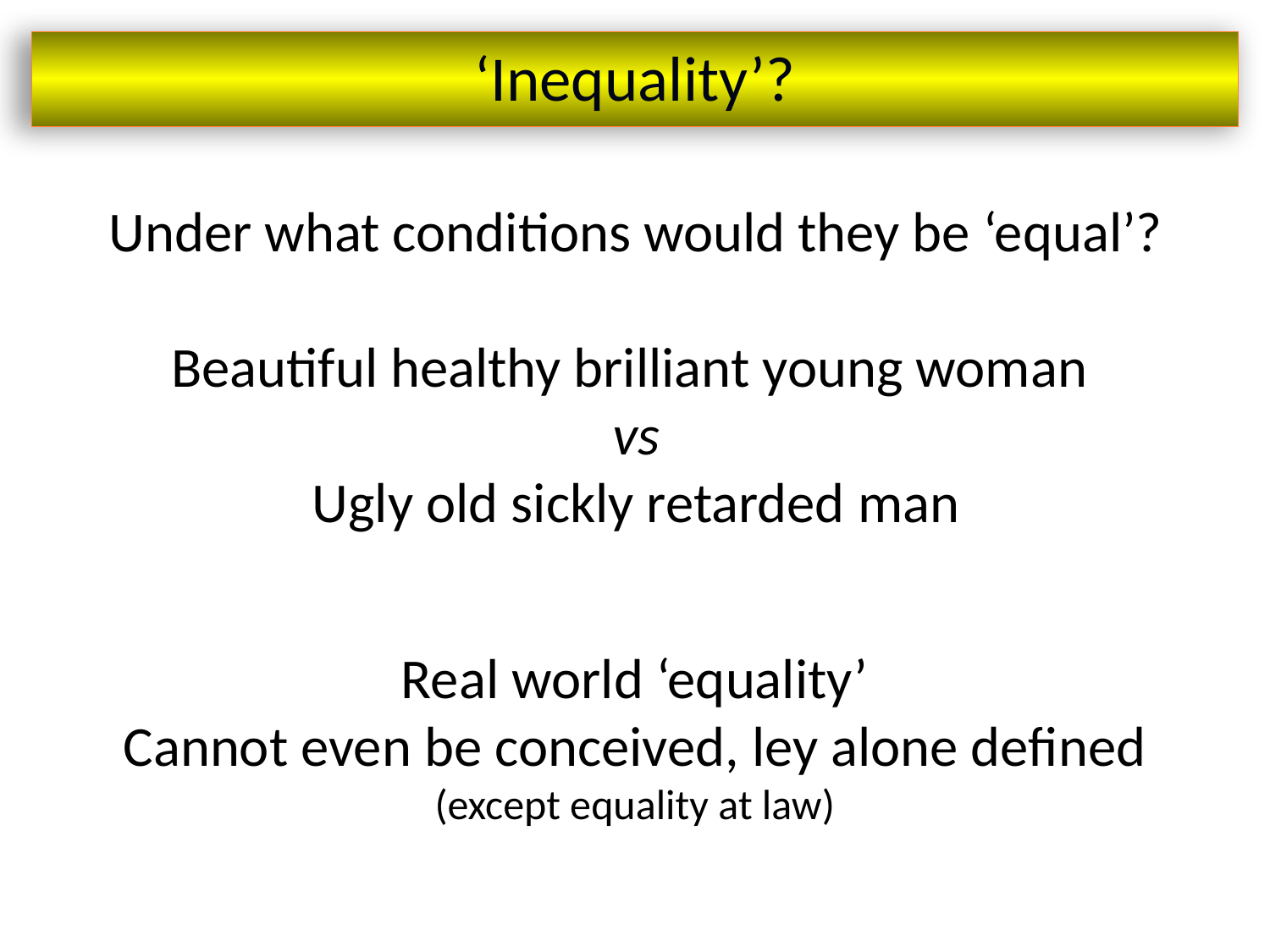

‘Inequality’?
Under what conditions would they be ‘equal’?

Beautiful healthy brilliant young woman
vs
Ugly old sickly retarded man
Real world ‘equality’
Cannot even be conceived, ley alone defined
(except equality at law)